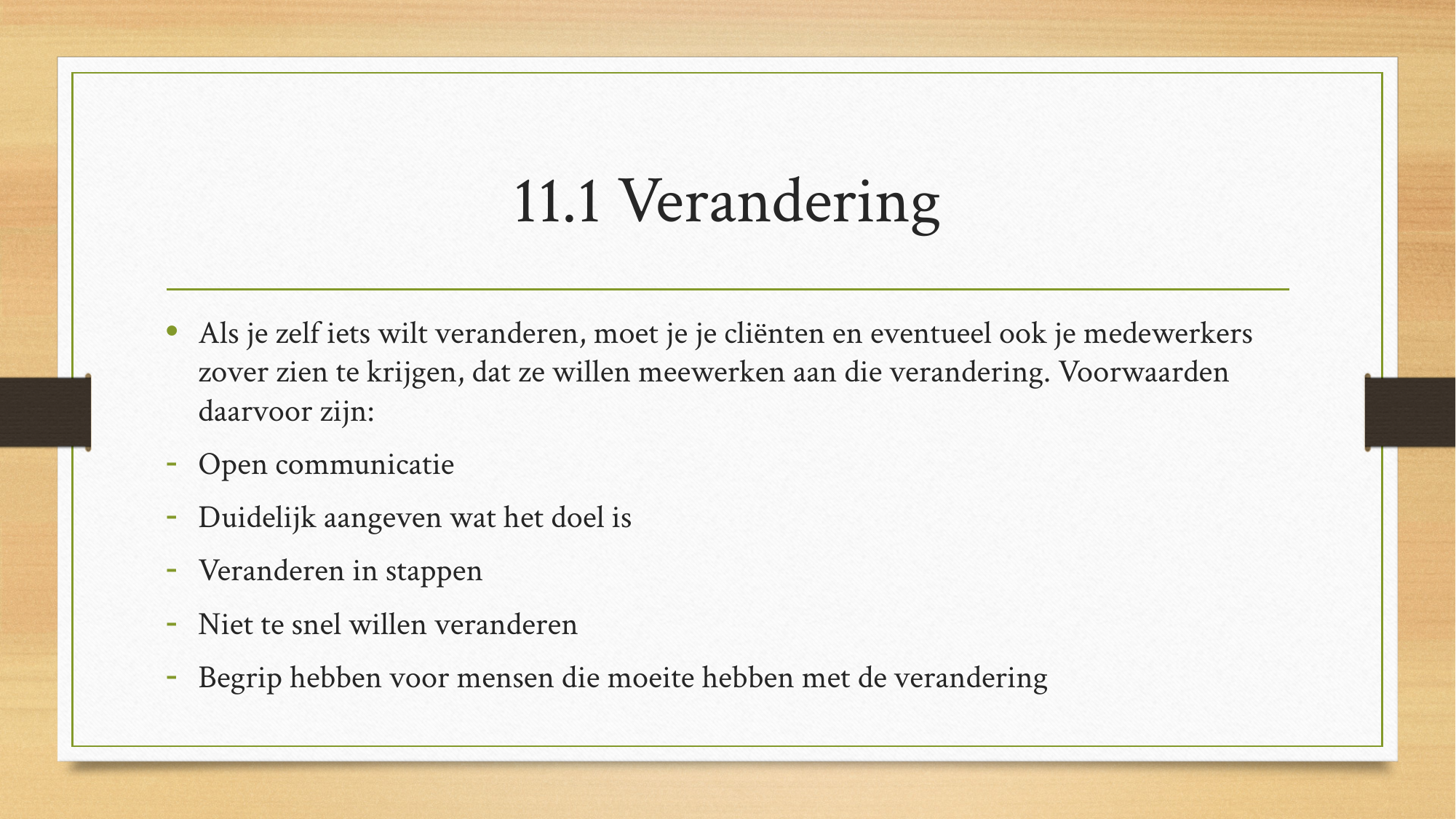

# 11.1 Verandering
Als je zelf iets wilt veranderen, moet je je cliënten en eventueel ook je medewerkers zover zien te krijgen, dat ze willen meewerken aan die verandering. Voorwaarden daarvoor zijn:
Open communicatie
Duidelijk aangeven wat het doel is
Veranderen in stappen
Niet te snel willen veranderen
Begrip hebben voor mensen die moeite hebben met de verandering